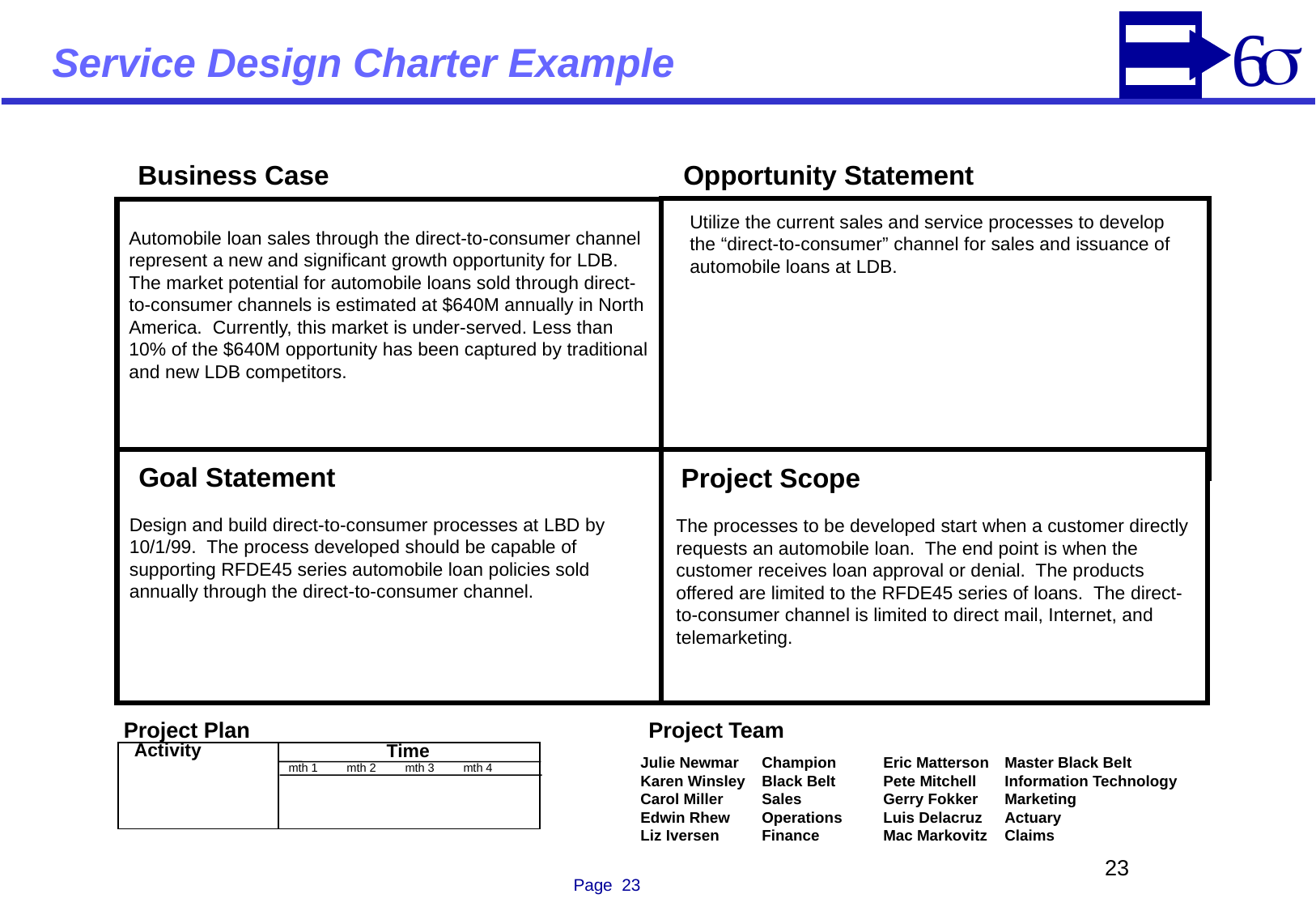

# Service Design Charter Example
Business Case
Opportunity Statement

Utilize the current sales and service processes to develop the “direct-to-consumer” channel for sales and issuance of automobile loans at LDB.
Automobile loan sales through the direct-to-consumer channel represent a new and significant growth opportunity for LDB.  The market potential for automobile loans sold through direct-to-consumer channels is estimated at $640M annually in North America.  Currently, this market is under-served. Less than 10% of the $640M opportunity has been captured by traditional and new LDB competitors.

Goal Statement
Project Scope
Design and build direct-to-consumer processes at LBD by 10/1/99.  The process developed should be capable of supporting RFDE45 series automobile loan policies sold annually through the direct-to-consumer channel.
The processes to be developed start when a customer directly requests an automobile loan.  The end point is when the customer receives loan approval or denial.  The products offered are limited to the RFDE45 series of loans.  The direct-to-consumer channel is limited to direct mail, Internet, and telemarketing.
Project Team
Project Plan
Activity
Time

mth 1         mth 2         mth 3         mth 4

Julie Newmar	Champion	Eric Matterson	Master Black Belt
Karen Winsley	Black Belt	Pete Mitchell	Information Technology
Carol Miller	Sales	Gerry Fokker	Marketing
Edwin Rhew	Operations	Luis Delacruz	Actuary
Liz Iversen	Finance	Mac Markovitz	Claims